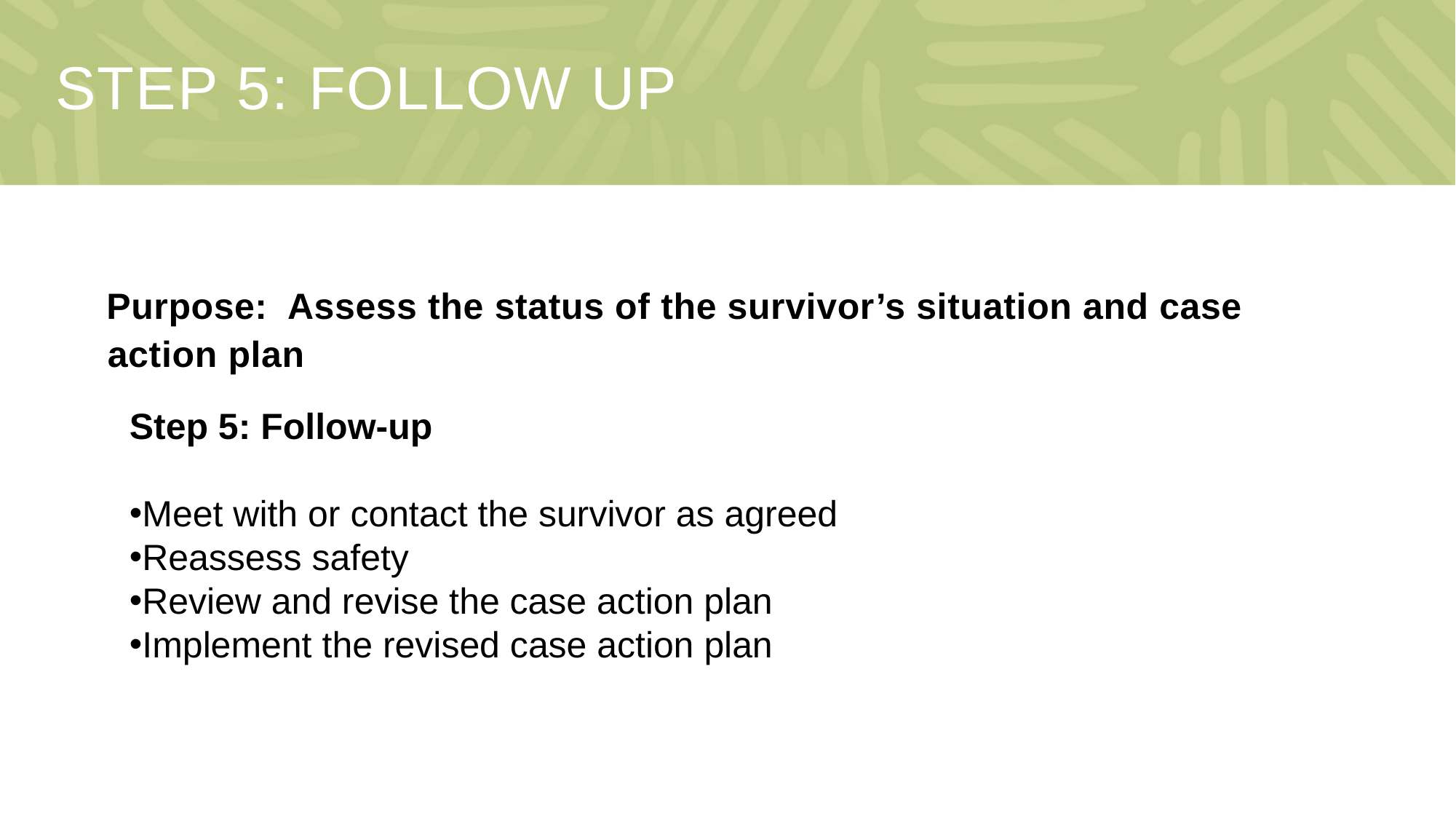

# Step 5: FOLLOW UP
 Purpose:  Assess the status of the survivor’s situation and case action plan
Step 5: Follow-up

Meet with or contact the survivor as agreed
Reassess safety
Review and revise the case action plan
Implement the revised case action plan